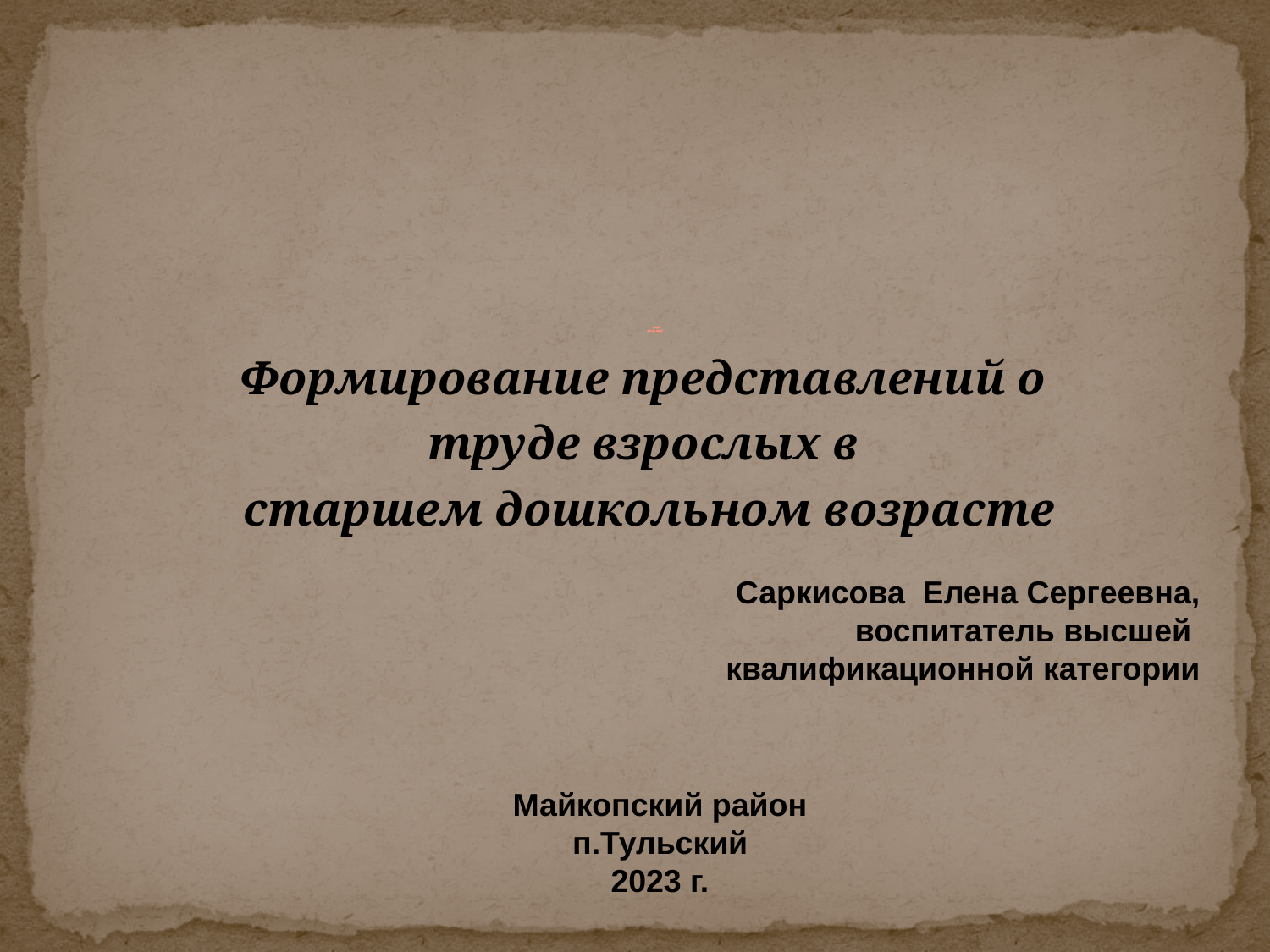

Формирование представлений о
труде взрослых в
старшем дошкольном возрасте

# Муниципальное бюджетное дошкольное образовательное  учреждение Центр  развития ребенка – детский сад  № 2  «Жемчужинка»
Саркисова  Елена Сергеевна,
воспитатель высшей
квалификационной категории

Майкопский район
п.Тульский
2023 г.